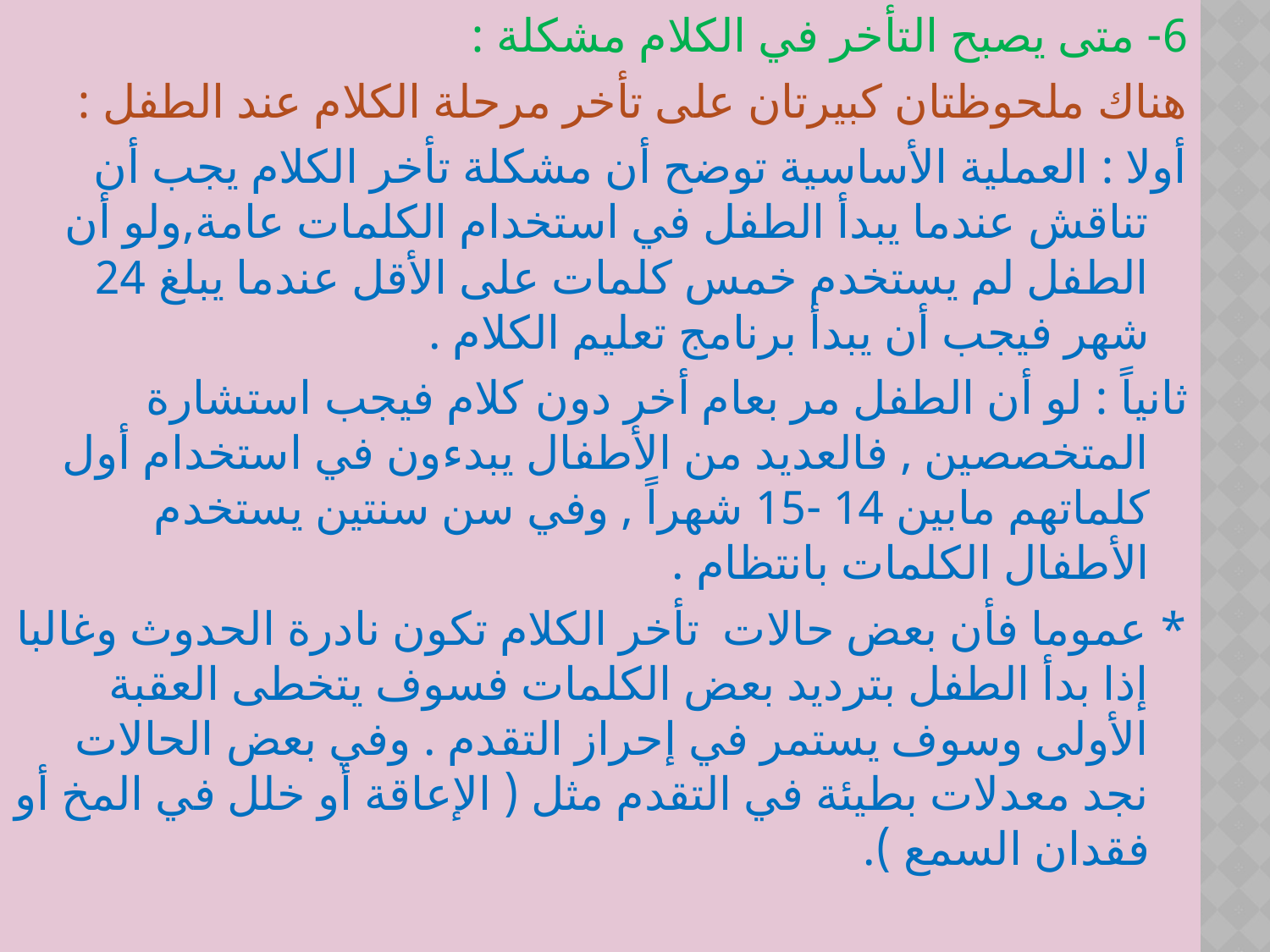

6- متى يصبح التأخر في الكلام مشكلة :
هناك ملحوظتان كبيرتان على تأخر مرحلة الكلام عند الطفل :
أولا : العملية الأساسية توضح أن مشكلة تأخر الكلام يجب أن تناقش عندما يبدأ الطفل في استخدام الكلمات عامة,ولو أن الطفل لم يستخدم خمس كلمات على الأقل عندما يبلغ 24 شهر فيجب أن يبدأ برنامج تعليم الكلام .
ثانياً : لو أن الطفل مر بعام أخر دون كلام فيجب استشارة المتخصصين , فالعديد من الأطفال يبدءون في استخدام أول كلماتهم مابين 14 -15 شهراً , وفي سن سنتين يستخدم الأطفال الكلمات بانتظام .
* عموما فأن بعض حالات  تأخر الكلام تكون نادرة الحدوث وغالبا إذا بدأ الطفل بترديد بعض الكلمات فسوف يتخطى العقبة الأولى وسوف يستمر في إحراز التقدم . وفي بعض الحالات نجد معدلات بطيئة في التقدم مثل ( الإعاقة أو خلل في المخ أو فقدان السمع ).